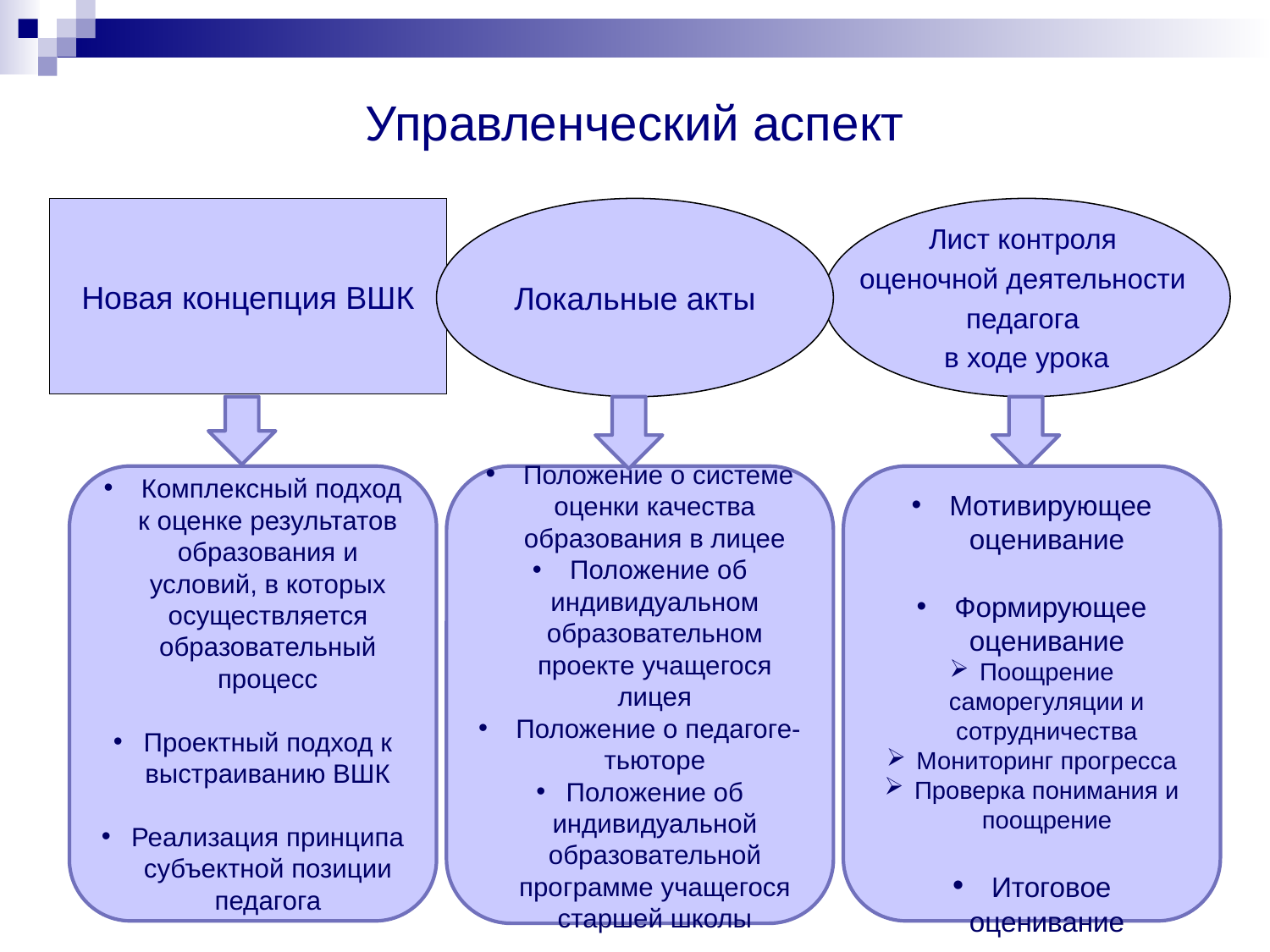

Управленческий аспект
Новая концепция ВШК
Локальные акты
Лист контроля
оценочной деятельности
педагога
в ходе урока

 Комплексный подход к оценке результатов образования и условий, в которых осуществляется образовательный процесс

Проектный подход к выстраиванию ВШК

Реализация принципа субъектной позиции педагога
 Положение о системе оценки качества образования в лицее
 Положение об индивидуальном образовательном проекте учащегося лицея
 Положение о педагоге-тьюторе
Положение об индивидуальной образовательной программе учащегося старшей школы

 Мотивирующее оценивание

 Формирующее оценивание
Поощрение саморегуляции и сотрудничества
Мониторинг прогресса
Проверка понимания и поощрение

 Итоговое оценивание